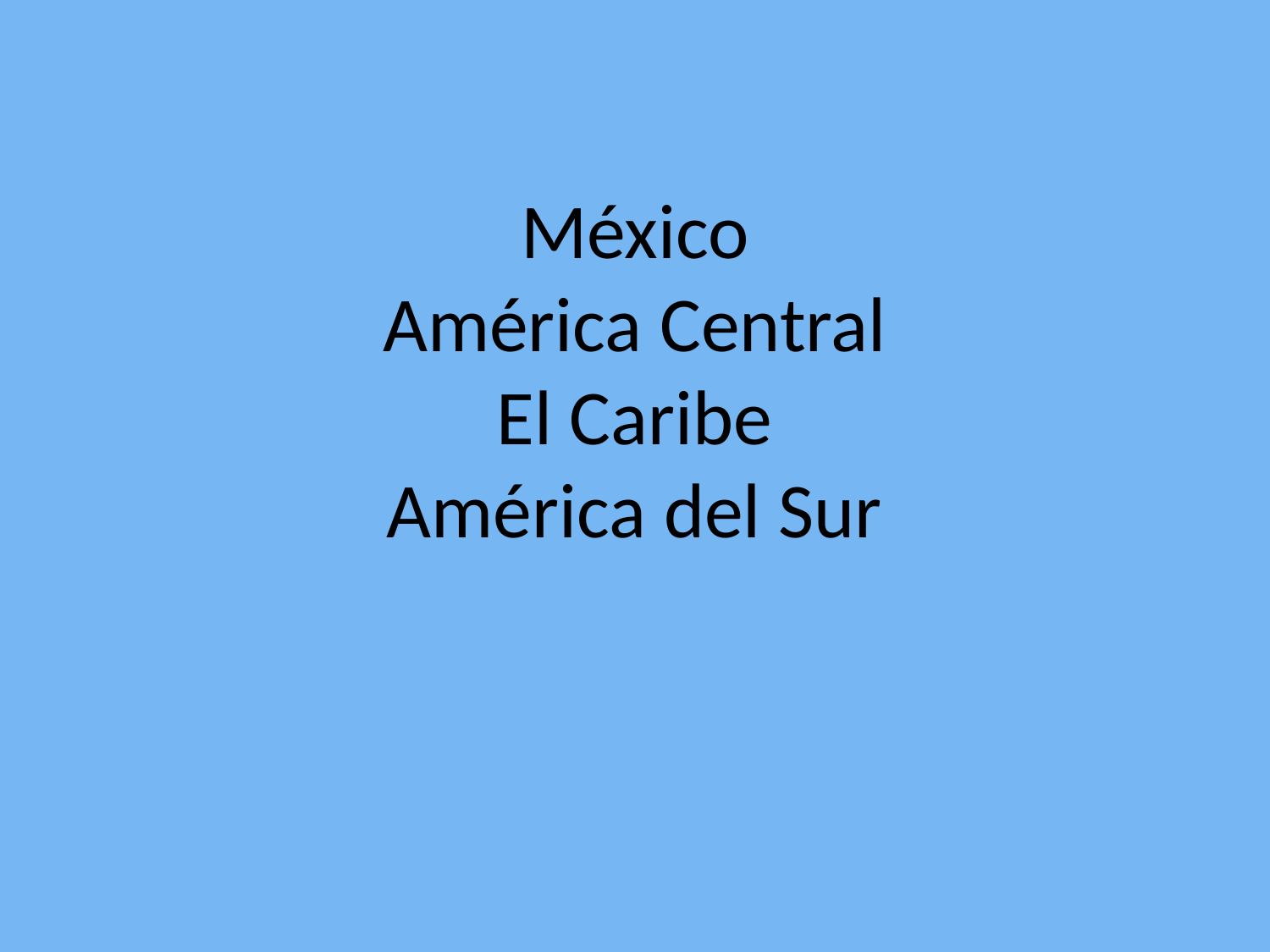

# México América Central El Caribe América del Sur